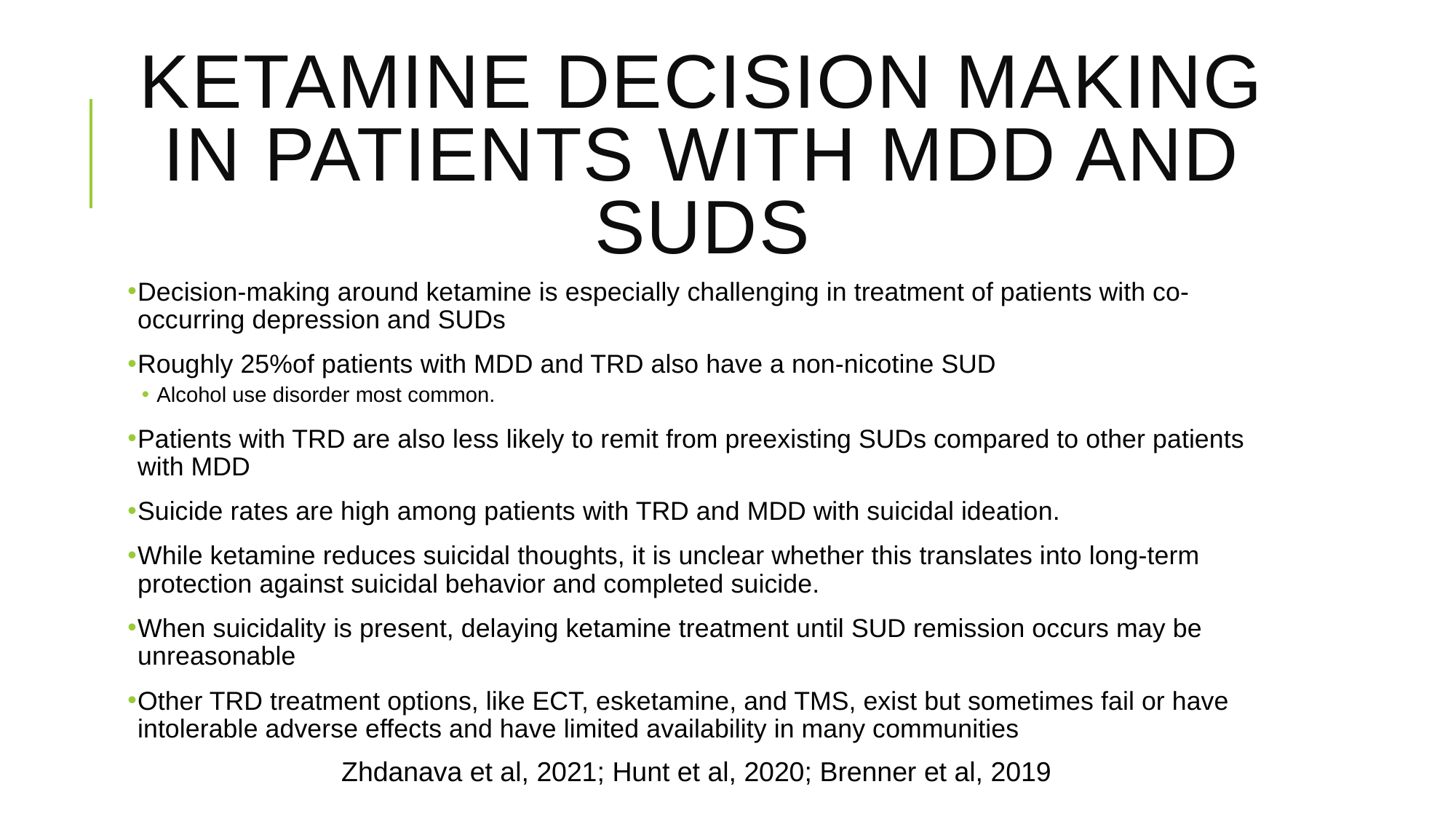

# Ketamine decision making in patients with MDD and Suds
Decision-making around ketamine is especially challenging in treatment of patients with co-occurring depression and SUDs
Roughly 25%of patients with MDD and TRD also have a non-nicotine SUD
Alcohol use disorder most common.
Patients with TRD are also less likely to remit from preexisting SUDs compared to other patients with MDD
Suicide rates are high among patients with TRD and MDD with suicidal ideation.
While ketamine reduces suicidal thoughts, it is unclear whether this translates into long-term protection against suicidal behavior and completed suicide.
When suicidality is present, delaying ketamine treatment until SUD remission occurs may be unreasonable
Other TRD treatment options, like ECT, esketamine, and TMS, exist but sometimes fail or have intolerable adverse effects and have limited availability in many communities
Zhdanava et al, 2021; Hunt et al, 2020; Brenner et al, 2019